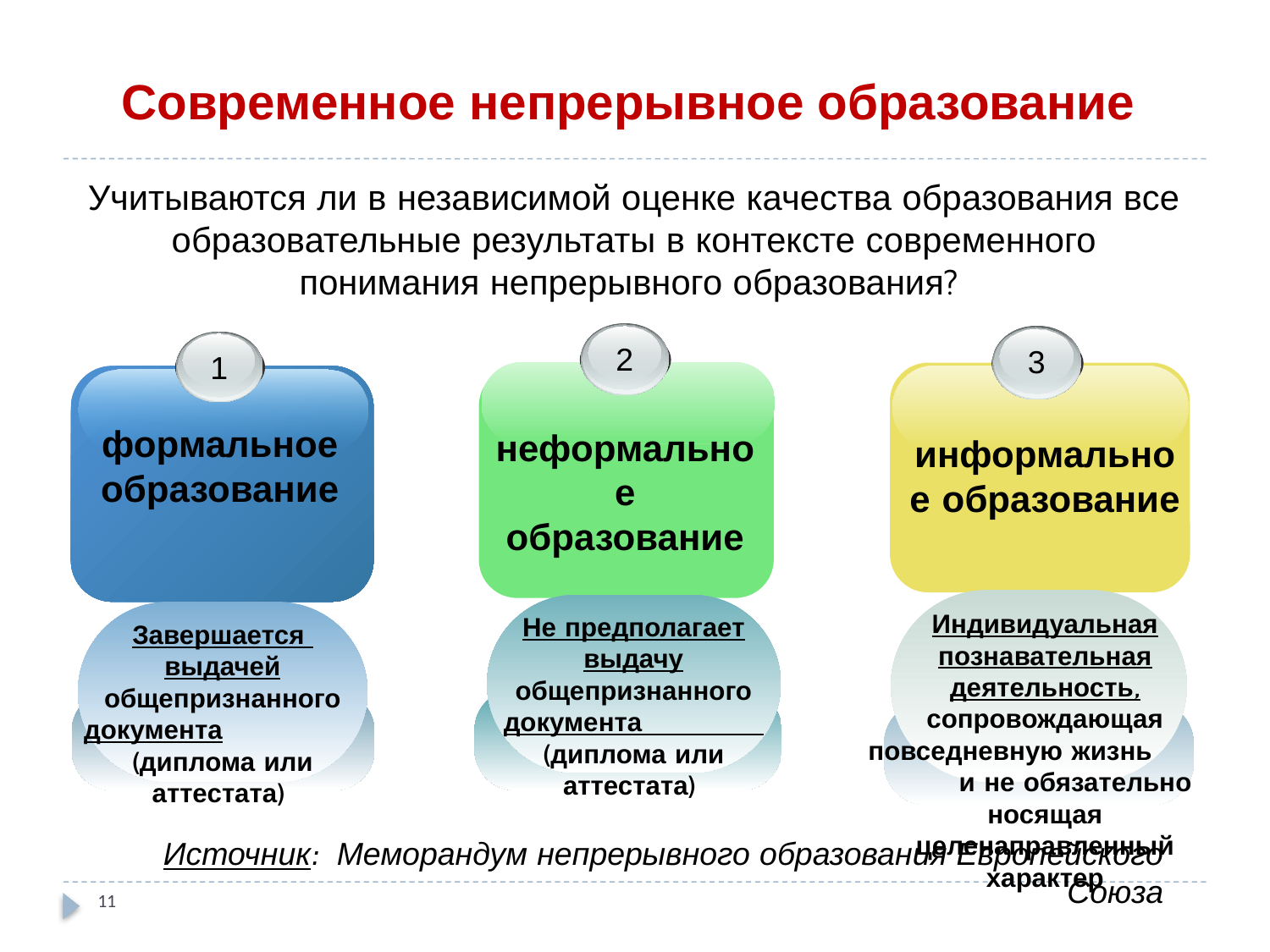

# Современное непрерывное образование
Учитываются ли в независимой оценке качества образования все образовательные результаты в контексте современного понимания непрерывного образования?

2

3

1

формальное образование
неформальное образование
информальное образование
Индивидуальная познавательная деятельность, сопровождающая повседневную жизнь                и не обязательно носящая целенаправленный характер
Не предполагает выдачу общепризнанного документа               (диплома или аттестата)
Завершается  выдачей общепризнанного документа                 (диплома или аттестата)
Источник:  Меморандум непрерывного образования Европейского Союза
11